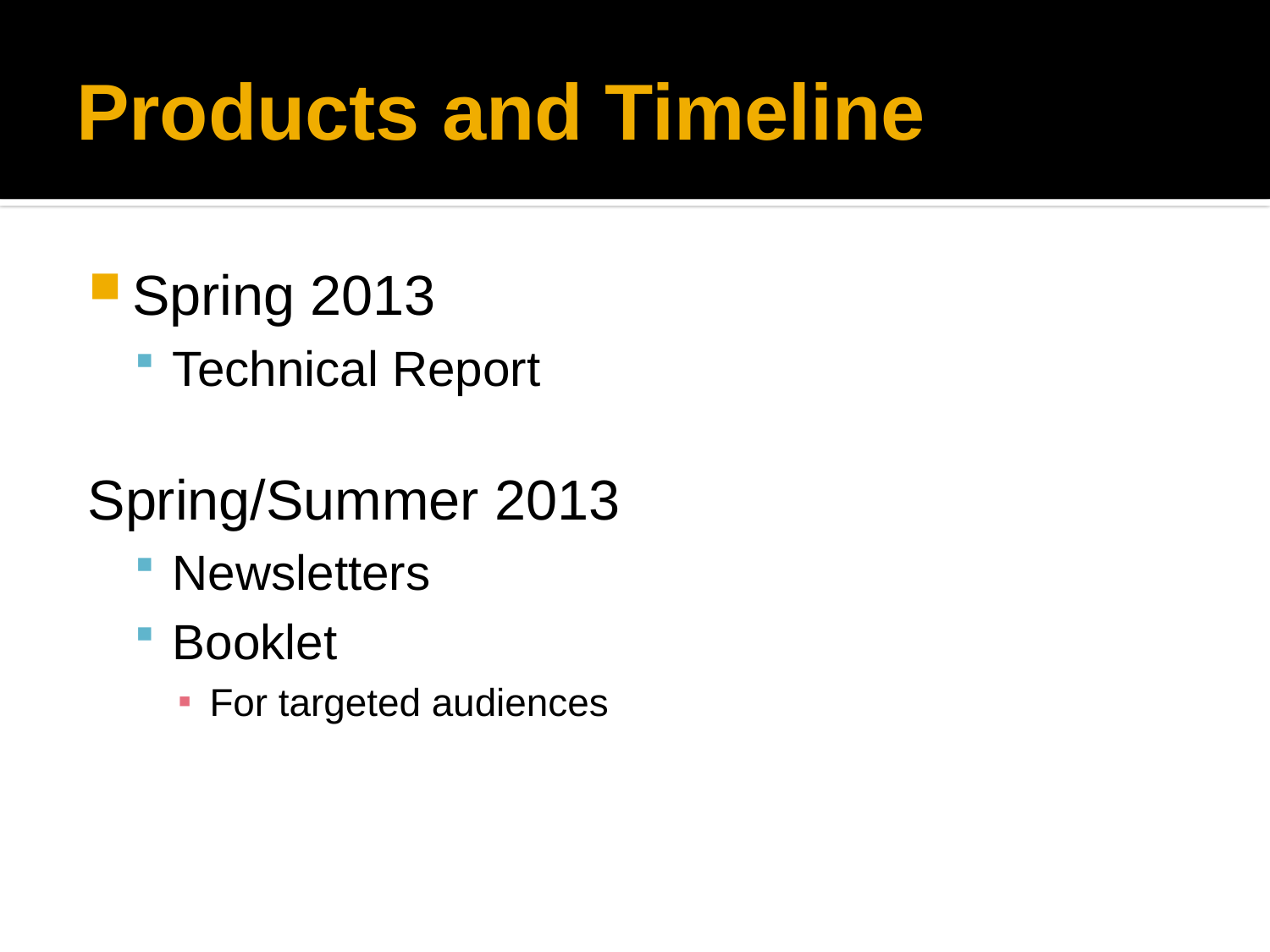

# Products and Timeline
Spring 2013
Technical Report

Spring/Summer 2013
Newsletters
Booklet
For targeted audiences